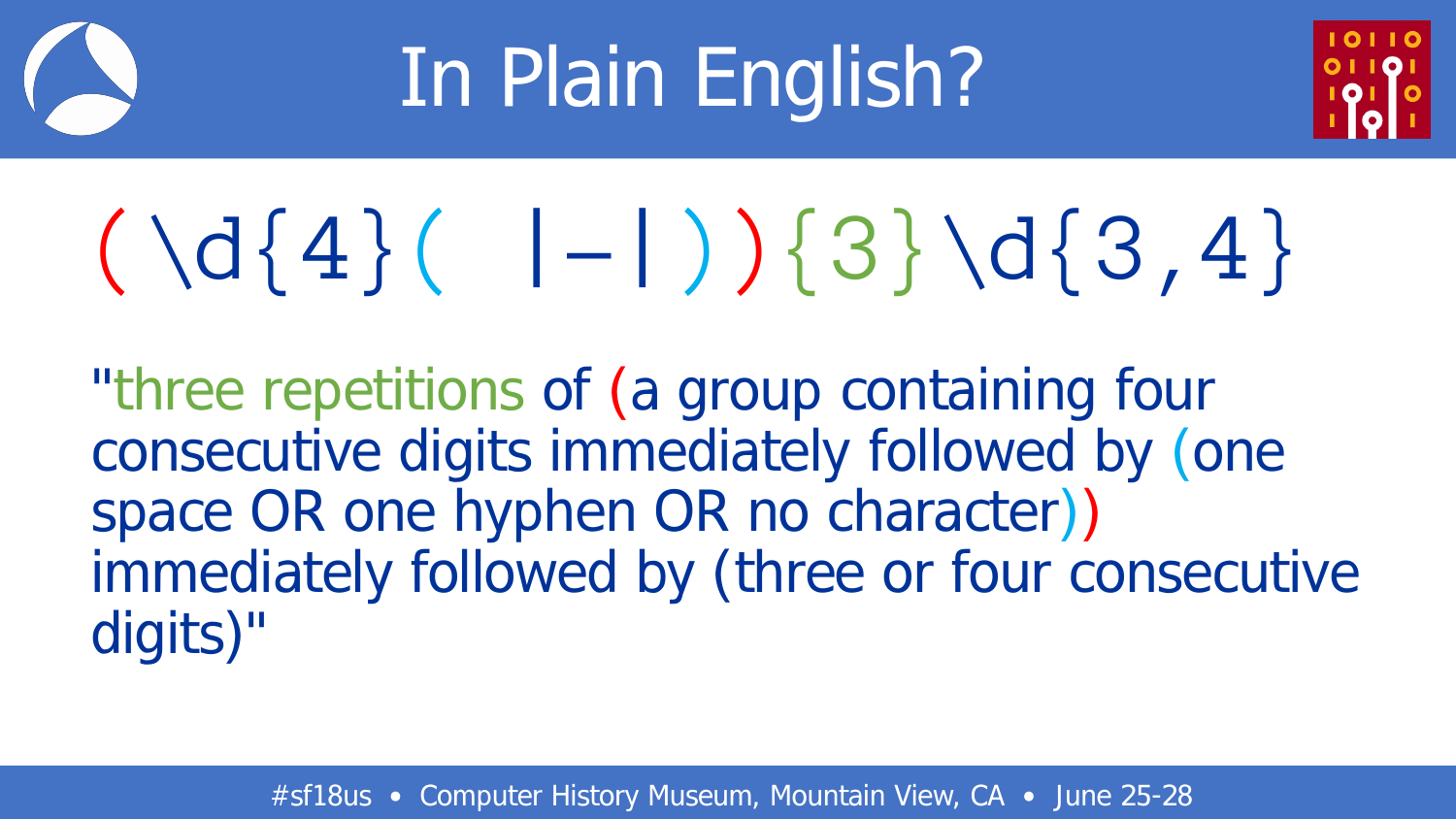

# In Plain English?
(\d{4}( |-|)){3}\d{3,4}

"three repetitions of (a group containing four consecutive digits immediately followed by (one space OR one hyphen OR no character)) immediately followed by (three or four consecutive digits)"